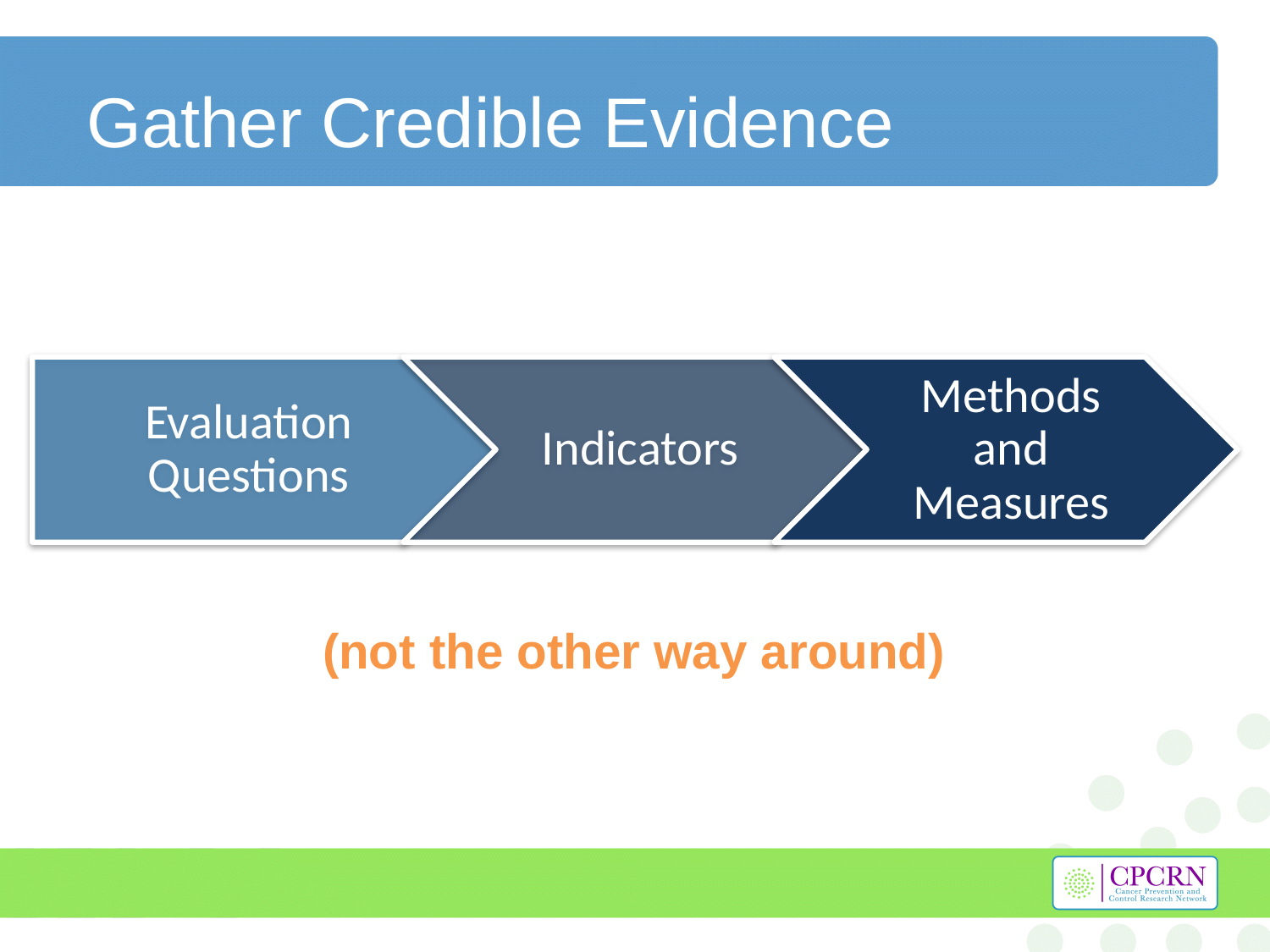

# Gather Credible Evidence
Evaluation Questions
Indicators
Methods and Measures

(not the other way around)